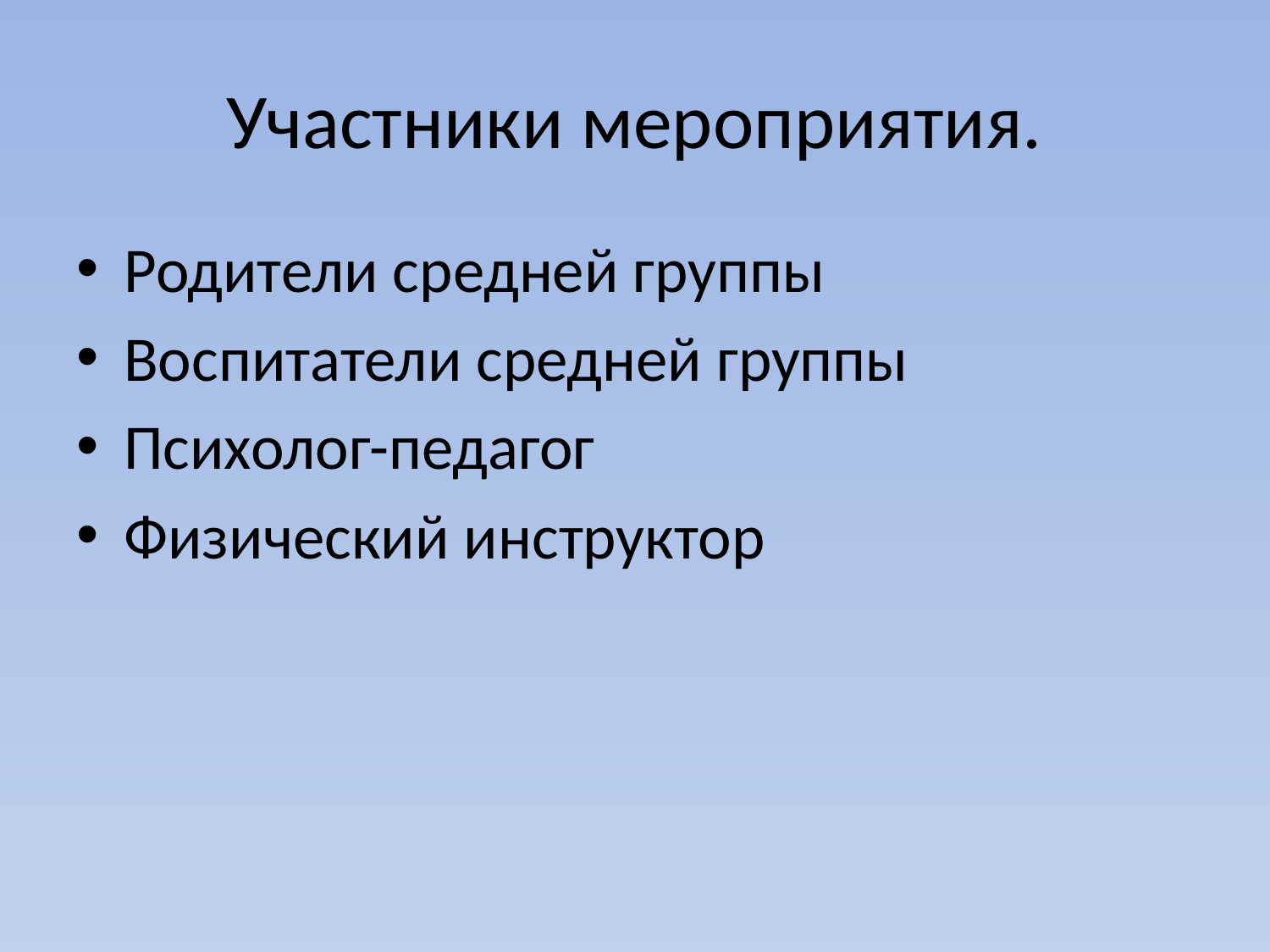

# Участники мероприятия.
Родители средней группы
Воспитатели средней группы
Психолог-педагог
Физический инструктор